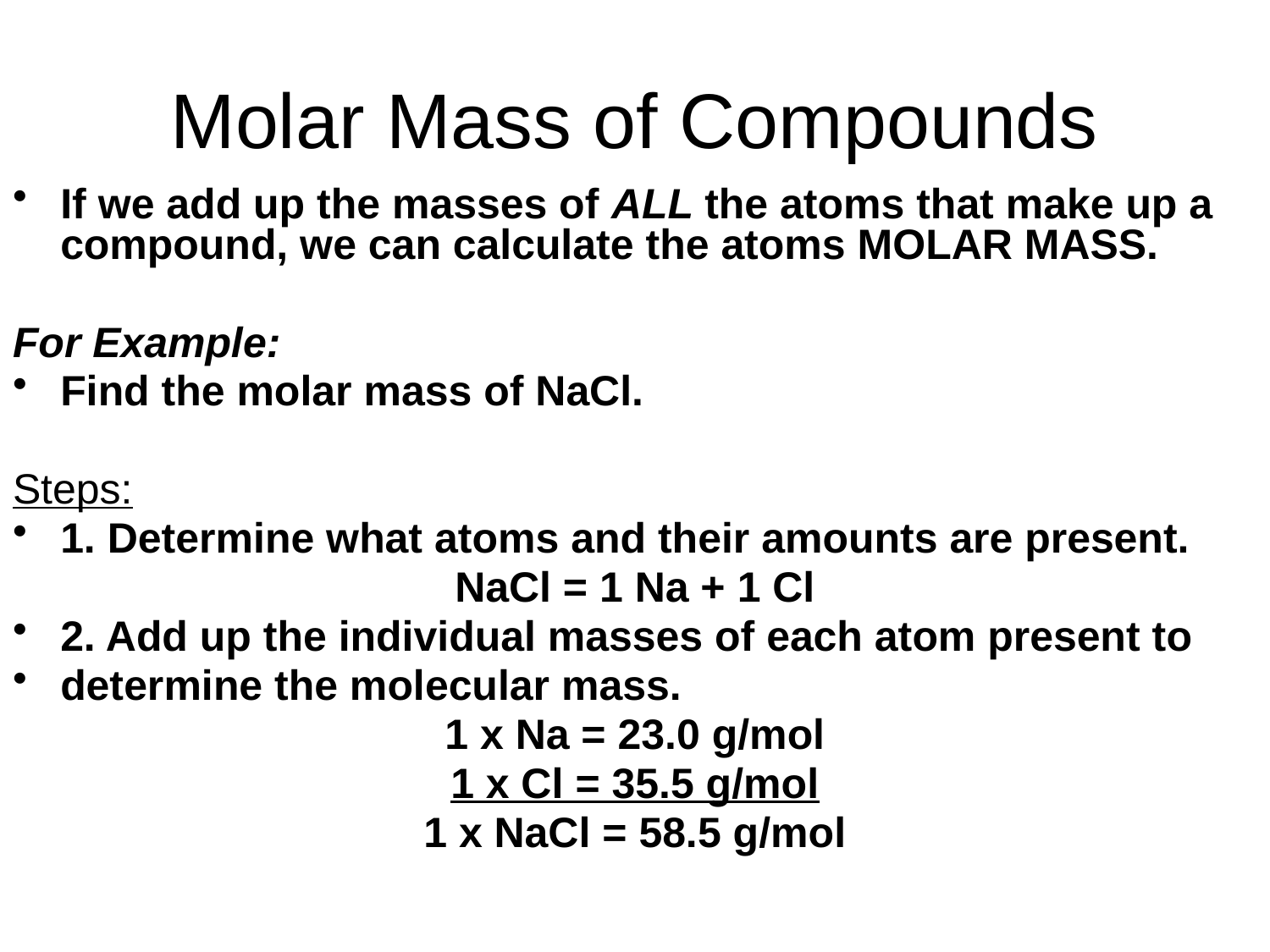

# Molar Mass of Compounds
If we add up the masses of ALL the atoms that make up a compound, we can calculate the atoms MOLAR MASS.

For Example:
Find the molar mass of NaCl.

Steps:
1. Determine what atoms and their amounts are present.
NaCl = 1 Na + 1 Cl
2. Add up the individual masses of each atom present to
determine the molecular mass.
1 x Na = 23.0 g/mol
1 x Cl = 35.5 g/mol
1 x NaCl = 58.5 g/mol